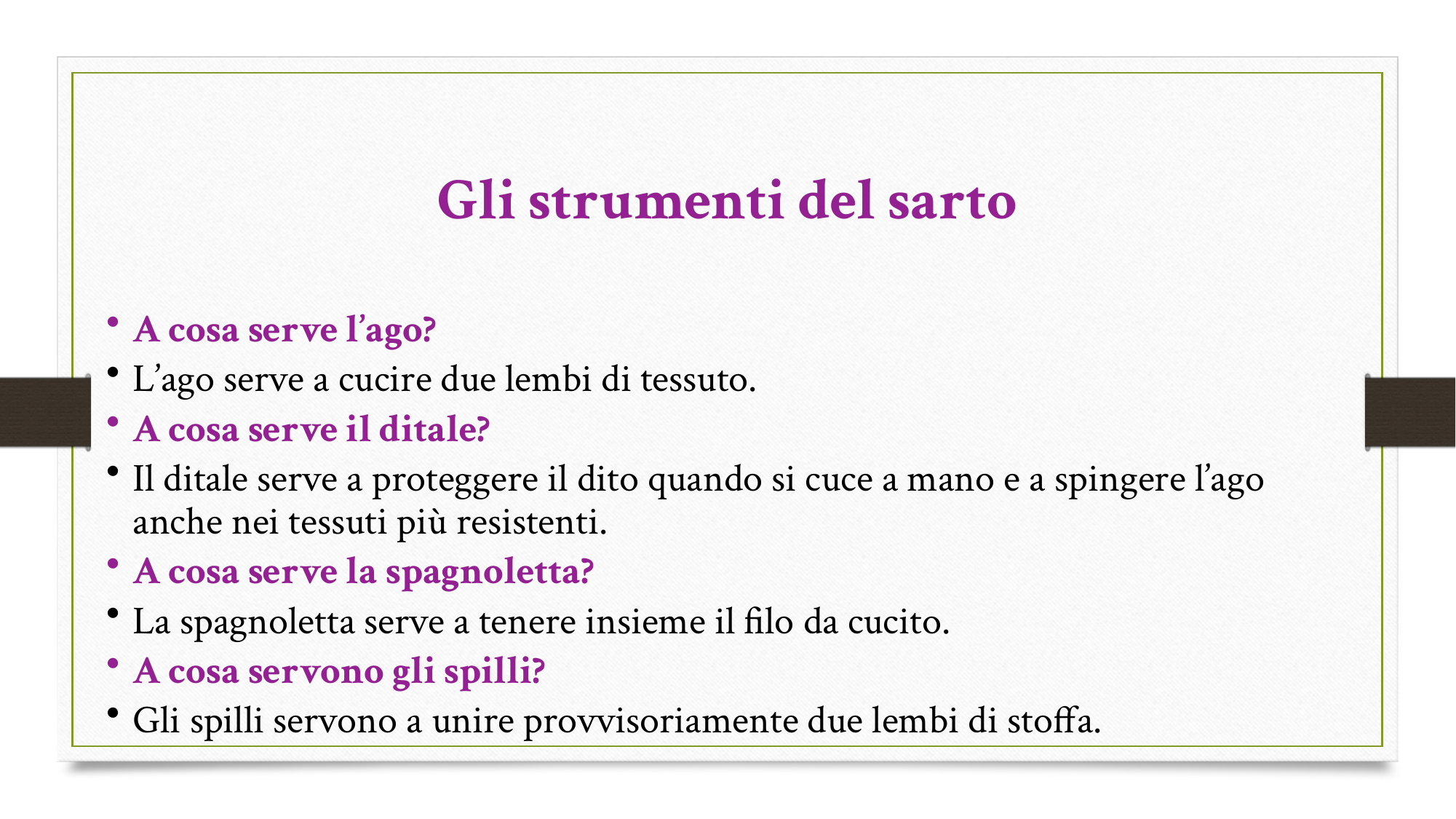

# Gli strumenti del sarto
A cosa serve l’ago?
L’ago serve a cucire due lembi di tessuto.
A cosa serve il ditale?
Il ditale serve a proteggere il dito quando si cuce a mano e a spingere l’ago anche nei tessuti più resistenti.
A cosa serve la spagnoletta?
La spagnoletta serve a tenere insieme il filo da cucito.
A cosa servono gli spilli?
Gli spilli servono a unire provvisoriamente due lembi di stoffa.